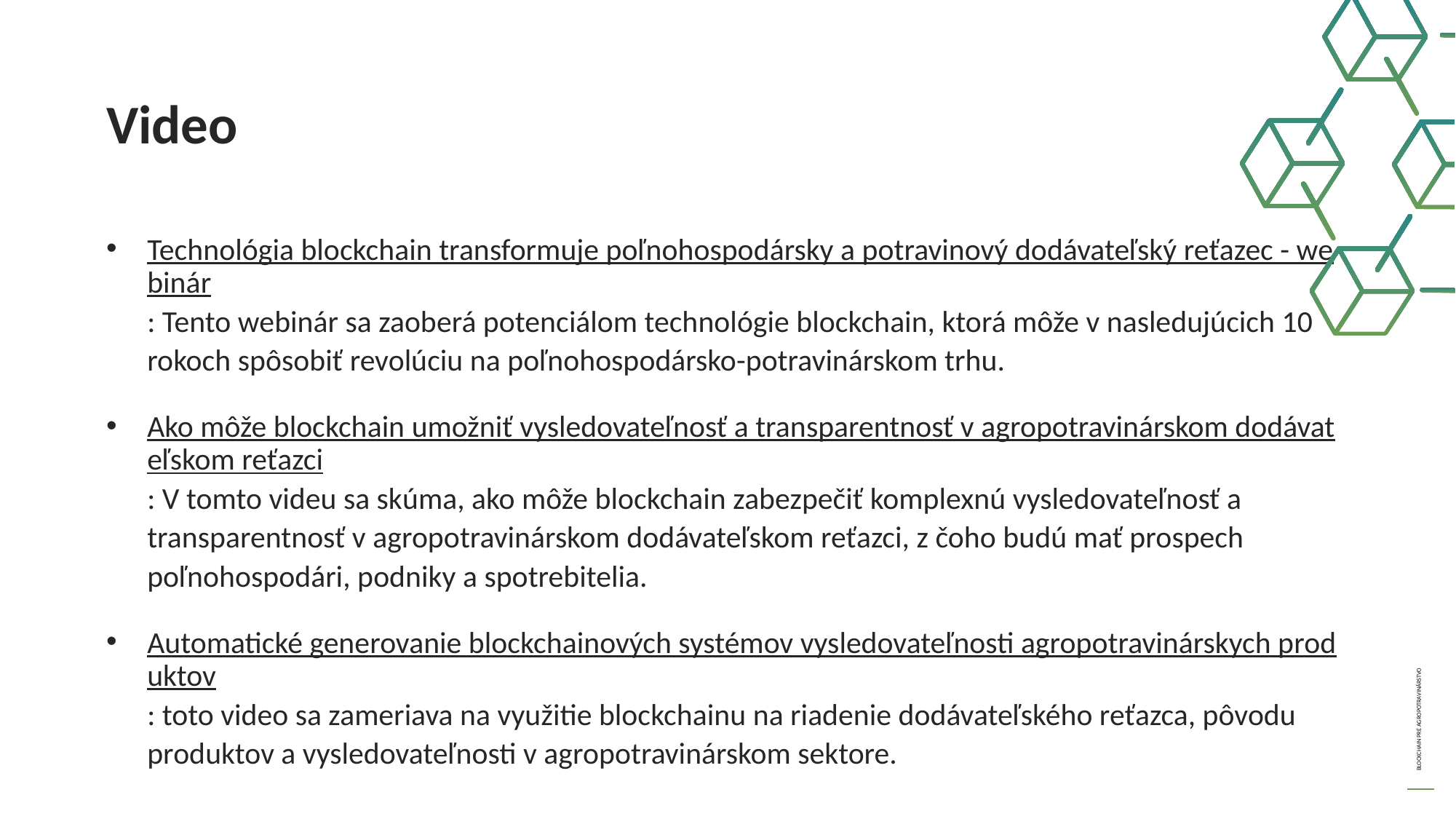

Video
Technológia blockchain transformuje poľnohospodársky a potravinový dodávateľský reťazec - webinár: Tento webinár sa zaoberá potenciálom technológie blockchain, ktorá môže v nasledujúcich 10 rokoch spôsobiť revolúciu na poľnohospodársko-potravinárskom trhu.
Ako môže blockchain umožniť vysledovateľnosť a transparentnosť v agropotravinárskom dodávateľskom reťazci: V tomto videu sa skúma, ako môže blockchain zabezpečiť komplexnú vysledovateľnosť a transparentnosť v agropotravinárskom dodávateľskom reťazci, z čoho budú mať prospech poľnohospodári, podniky a spotrebitelia.
Automatické generovanie blockchainových systémov vysledovateľnosti agropotravinárskych produktov: toto video sa zameriava na využitie blockchainu na riadenie dodávateľského reťazca, pôvodu produktov a vysledovateľnosti v agropotravinárskom sektore.